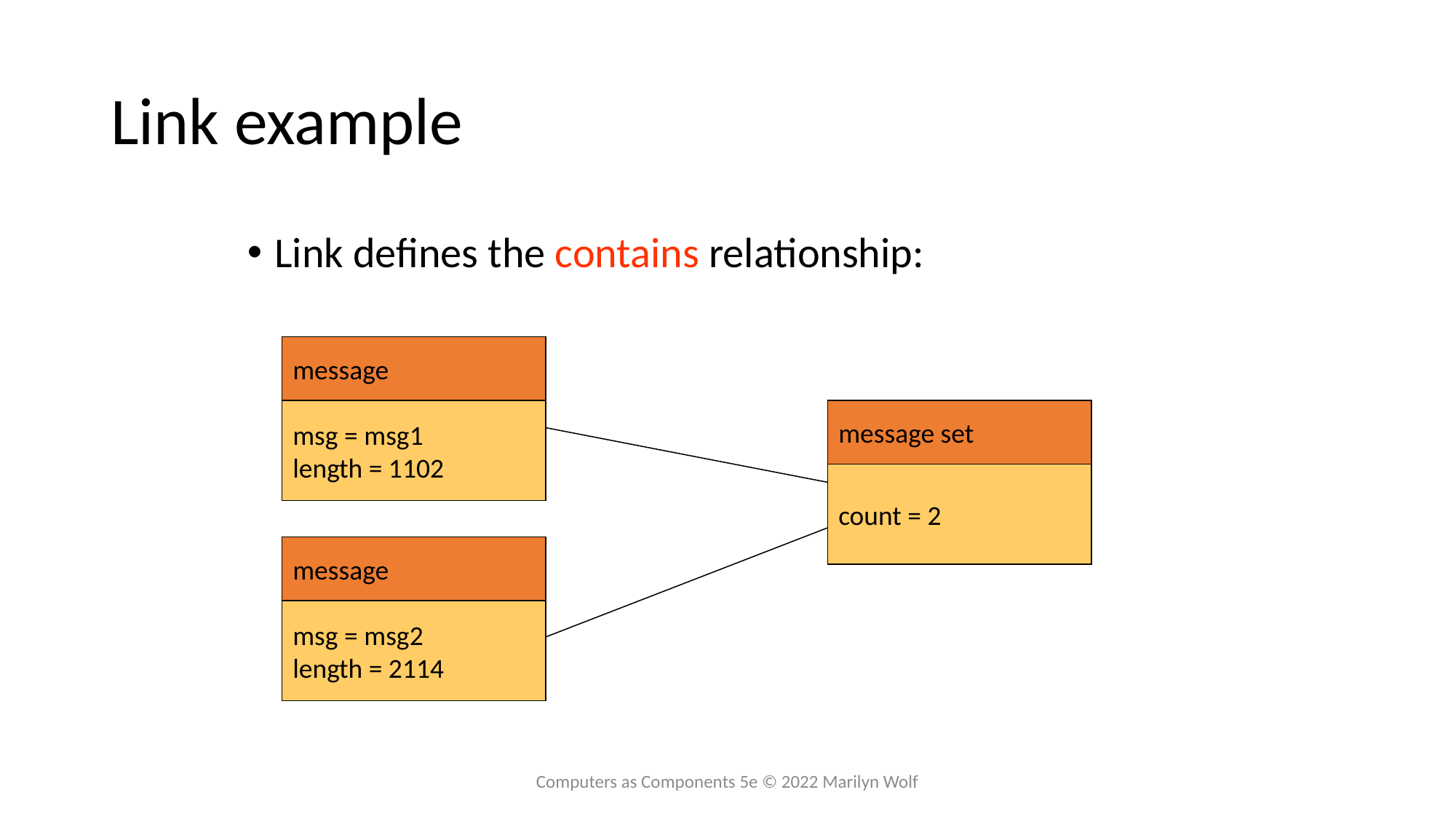

# Link example
Link defines the contains relationship:
message
msg = msg1
length = 1102
message set

count = 2

message
msg = msg2
length = 2114
Computers as Components 5e © 2022 Marilyn Wolf